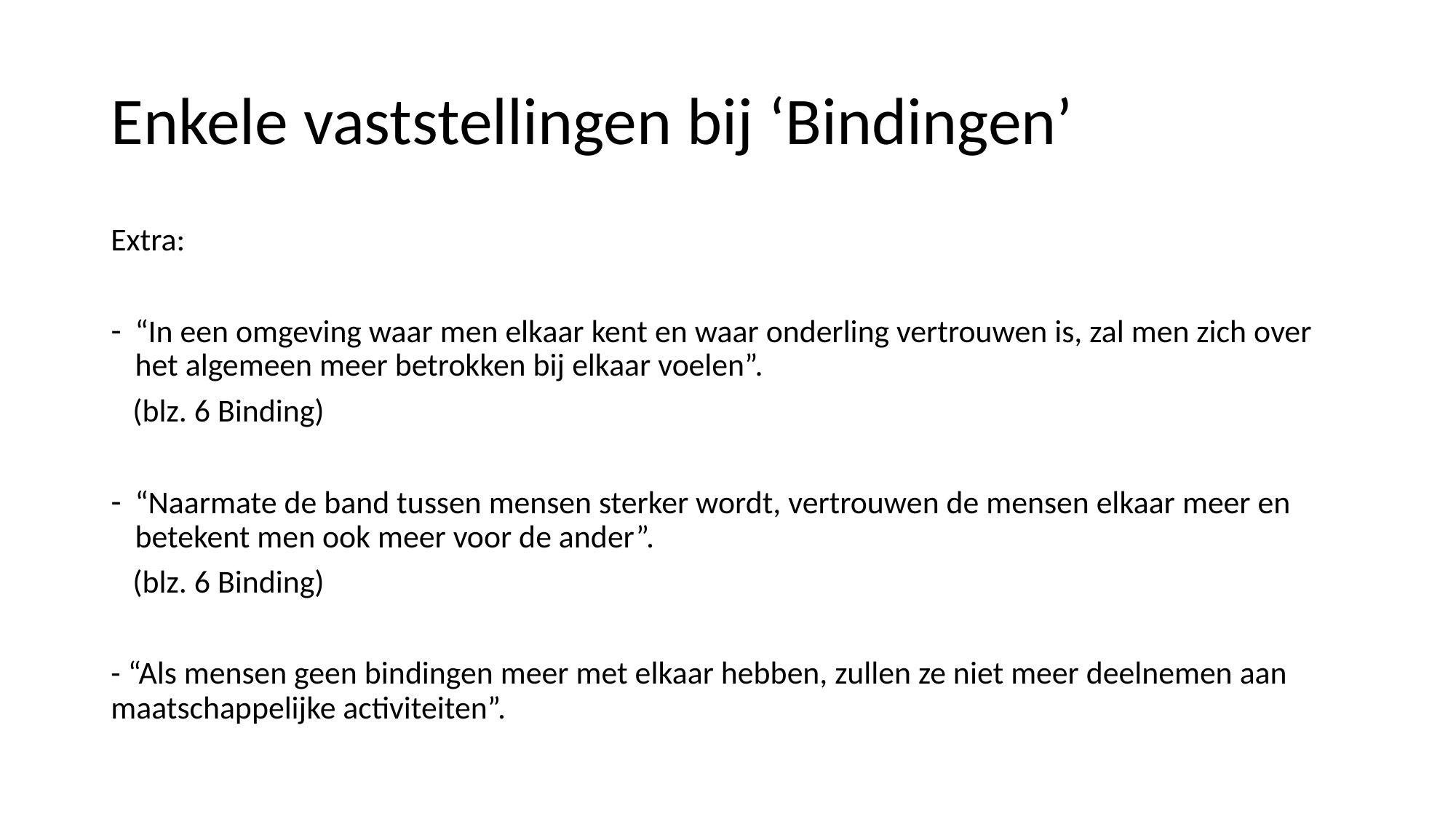

# Enkele vaststellingen bij ‘Bindingen’
Extra:

“In een omgeving waar men elkaar kent en waar onderling vertrouwen is, zal men zich over het algemeen meer betrokken bij elkaar voelen”.
   (blz. 6 Binding)

“Naarmate de band tussen mensen sterker wordt, vertrouwen de mensen elkaar meer en betekent men ook meer voor de ander”.
   (blz. 6 Binding)

- “Als mensen geen bindingen meer met elkaar hebben, zullen ze niet meer deelnemen aan maatschappelijke activiteiten”.